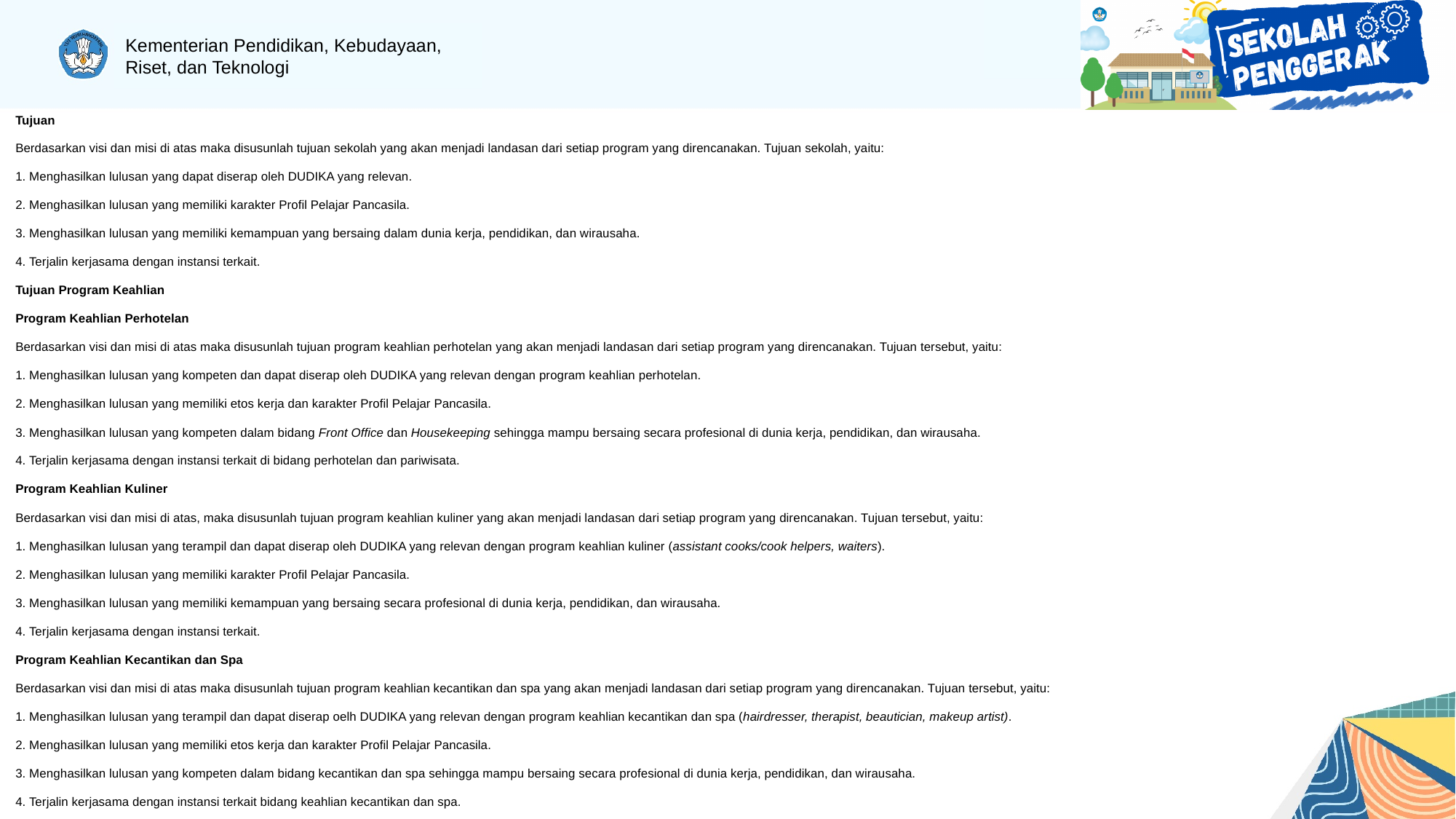

Tujuan
Berdasarkan visi dan misi di atas maka disusunlah tujuan sekolah yang akan menjadi landasan dari setiap program yang direncanakan. Tujuan sekolah, yaitu:
1. Menghasilkan lulusan yang dapat diserap oleh DUDIKA yang relevan.
2. Menghasilkan lulusan yang memiliki karakter Profil Pelajar Pancasila.
3. Menghasilkan lulusan yang memiliki kemampuan yang bersaing dalam dunia kerja, pendidikan, dan wirausaha.
4. Terjalin kerjasama dengan instansi terkait.
Tujuan Program Keahlian
Program Keahlian Perhotelan
Berdasarkan visi dan misi di atas maka disusunlah tujuan program keahlian perhotelan yang akan menjadi landasan dari setiap program yang direncanakan. Tujuan tersebut, yaitu:
1. Menghasilkan lulusan yang kompeten dan dapat diserap oleh DUDIKA yang relevan dengan program keahlian perhotelan.
2. Menghasilkan lulusan yang memiliki etos kerja dan karakter Profil Pelajar Pancasila.
3. Menghasilkan lulusan yang kompeten dalam bidang Front Office dan Housekeeping sehingga mampu bersaing secara profesional di dunia kerja, pendidikan, dan wirausaha.
4. Terjalin kerjasama dengan instansi terkait di bidang perhotelan dan pariwisata.
Program Keahlian Kuliner
Berdasarkan visi dan misi di atas, maka disusunlah tujuan program keahlian kuliner yang akan menjadi landasan dari setiap program yang direncanakan. Tujuan tersebut, yaitu:
1. Menghasilkan lulusan yang terampil dan dapat diserap oleh DUDIKA yang relevan dengan program keahlian kuliner (assistant cooks/cook helpers, waiters).
2. Menghasilkan lulusan yang memiliki karakter Profil Pelajar Pancasila.
3. Menghasilkan lulusan yang memiliki kemampuan yang bersaing secara profesional di dunia kerja, pendidikan, dan wirausaha.
4. Terjalin kerjasama dengan instansi terkait.
Program Keahlian Kecantikan dan Spa
Berdasarkan visi dan misi di atas maka disusunlah tujuan program keahlian kecantikan dan spa yang akan menjadi landasan dari setiap program yang direncanakan. Tujuan tersebut, yaitu:
1. Menghasilkan lulusan yang terampil dan dapat diserap oelh DUDIKA yang relevan dengan program keahlian kecantikan dan spa (hairdresser, therapist, beautician, makeup artist).
2. Menghasilkan lulusan yang memiliki etos kerja dan karakter Profil Pelajar Pancasila.
3. Menghasilkan lulusan yang kompeten dalam bidang kecantikan dan spa sehingga mampu bersaing secara profesional di dunia kerja, pendidikan, dan wirausaha.
4. Terjalin kerjasama dengan instansi terkait bidang keahlian kecantikan dan spa.